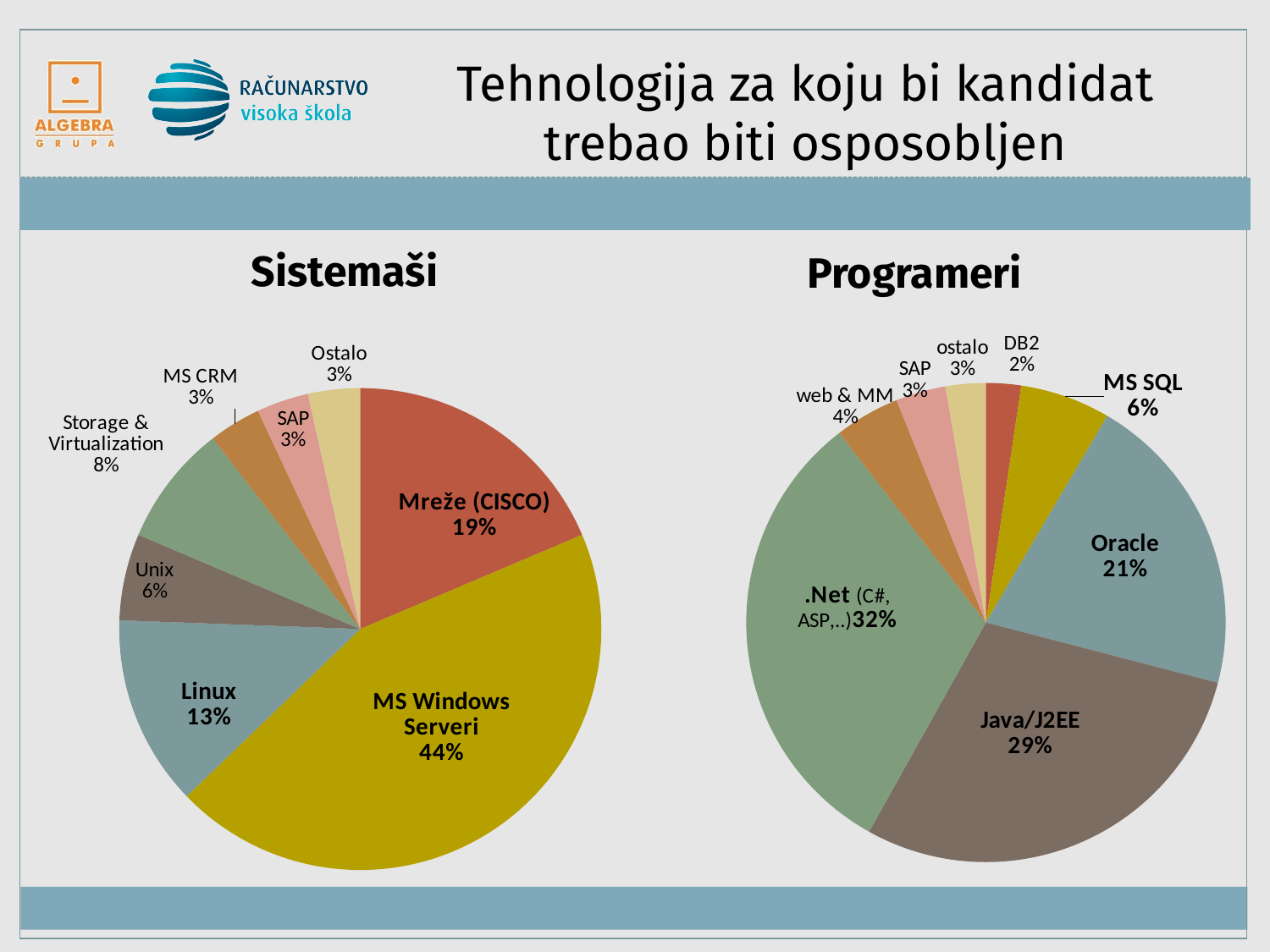

# Tehnologija za koju bi kandidat trebao biti osposobljen
Sistemaši
Programeri

### Chart

| Category |  |  |
|---|---|---|
| DB2 | 7.0 | 0.02364864864864865 |
| MS SQL | 18.0 | 0.060810810810810814 |
| Oracle | 61.0 | 0.20608108108108109 |
| Java/J2EE | 86.0 | 0.2905405405405405 |
| .Net (C#, ASP, …) | 93.0 | 0.3141891891891892 |
| web & MM | 13.0 | 0.04391891891891892 |
| SAP | 10.0 | 0.033783783783783786 |
| ostalo | 8.0 | 0.02702702702702703 |

### Chart

| Category |  |
|---|---|
| Mreže (CISCO) | 0.18604651162790697 |
| MS Windows Serveri | 0.4418604651162791 |
| Linux | 0.12790697674418605 |
| Unix | 0.05813953488372093 |
| Storage & Virtualization | 0.08139534883720931 |
| MS CRM | 0.03488372093023256 |
| SAP | 0.03488372093023256 |
| Ostalo | 0.03488372093023256 |